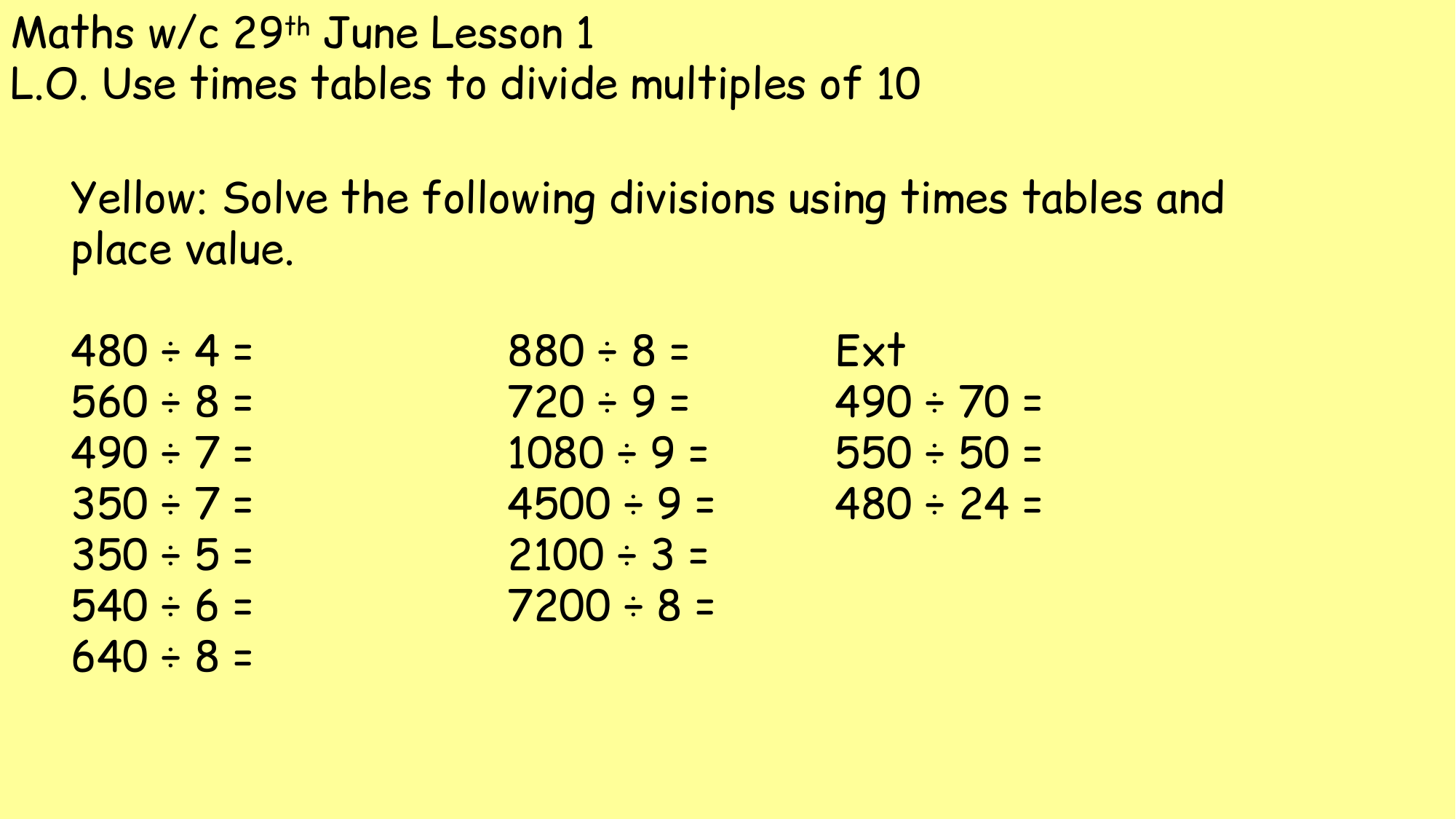

Maths w/c 29th June Lesson 1
L.O. Use times tables to divide multiples of 10
Yellow: Solve the following divisions using times tables and place value.

480 ÷ 4 = 			880 ÷ 8 = 		Ext
560 ÷ 8 = 		 	720 ÷ 9 = 		490 ÷ 70 =
490 ÷ 7 =	 	 	1080 ÷ 9 = 		550 ÷ 50 =
350 ÷ 7 = 		 	4500 ÷ 9 = 	480 ÷ 24 =
350 ÷ 5 = 		 	2100 ÷ 3 =
540 ÷ 6 = 			7200 ÷ 8 =
640 ÷ 8 =